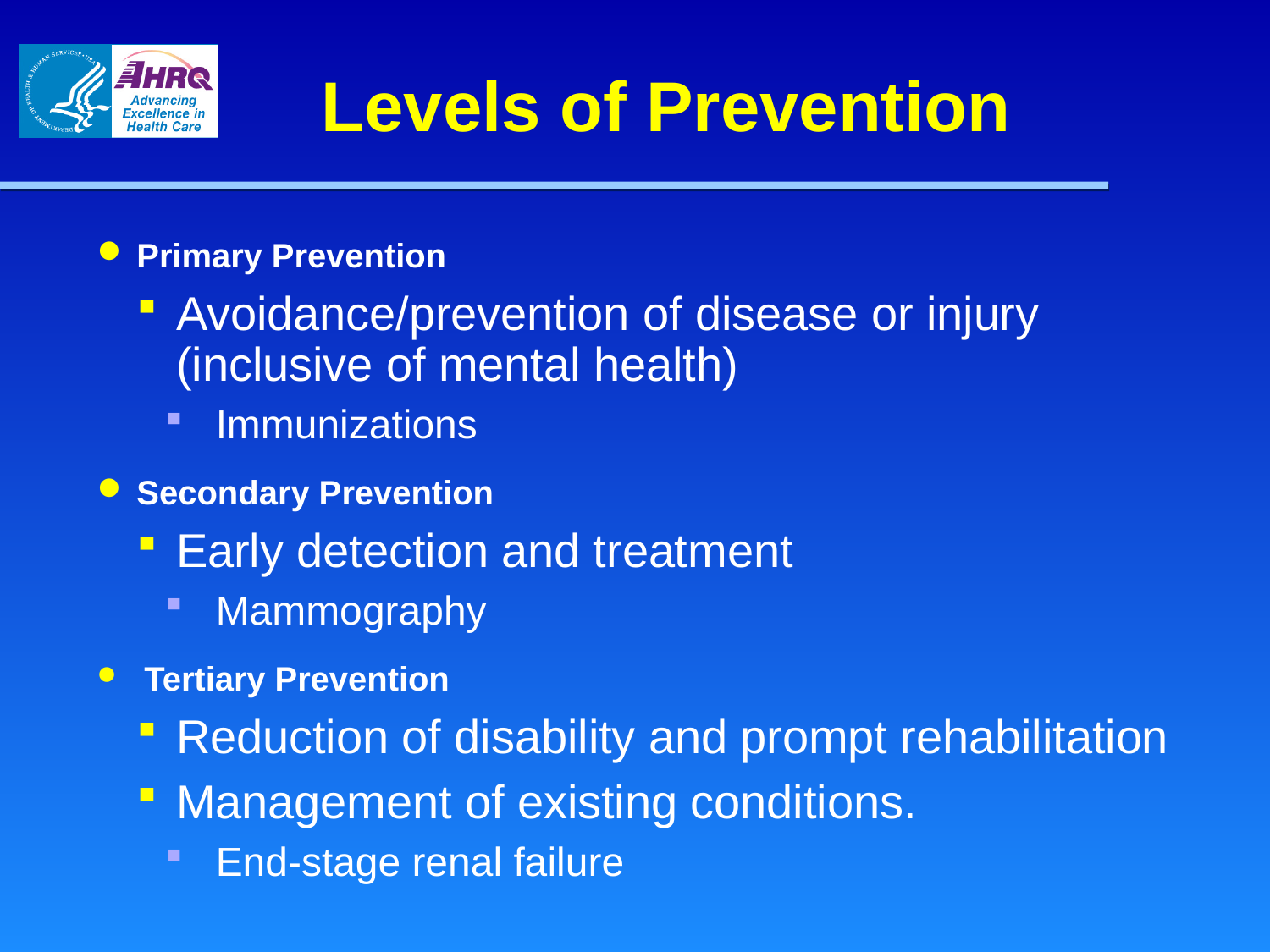

# Levels of Prevention
Primary Prevention
Avoidance/prevention of disease or injury (inclusive of mental health)
Immunizations
Secondary Prevention
Early detection and treatment
Mammography
 Tertiary Prevention
Reduction of disability and prompt rehabilitation
Management of existing conditions.
End-stage renal failure